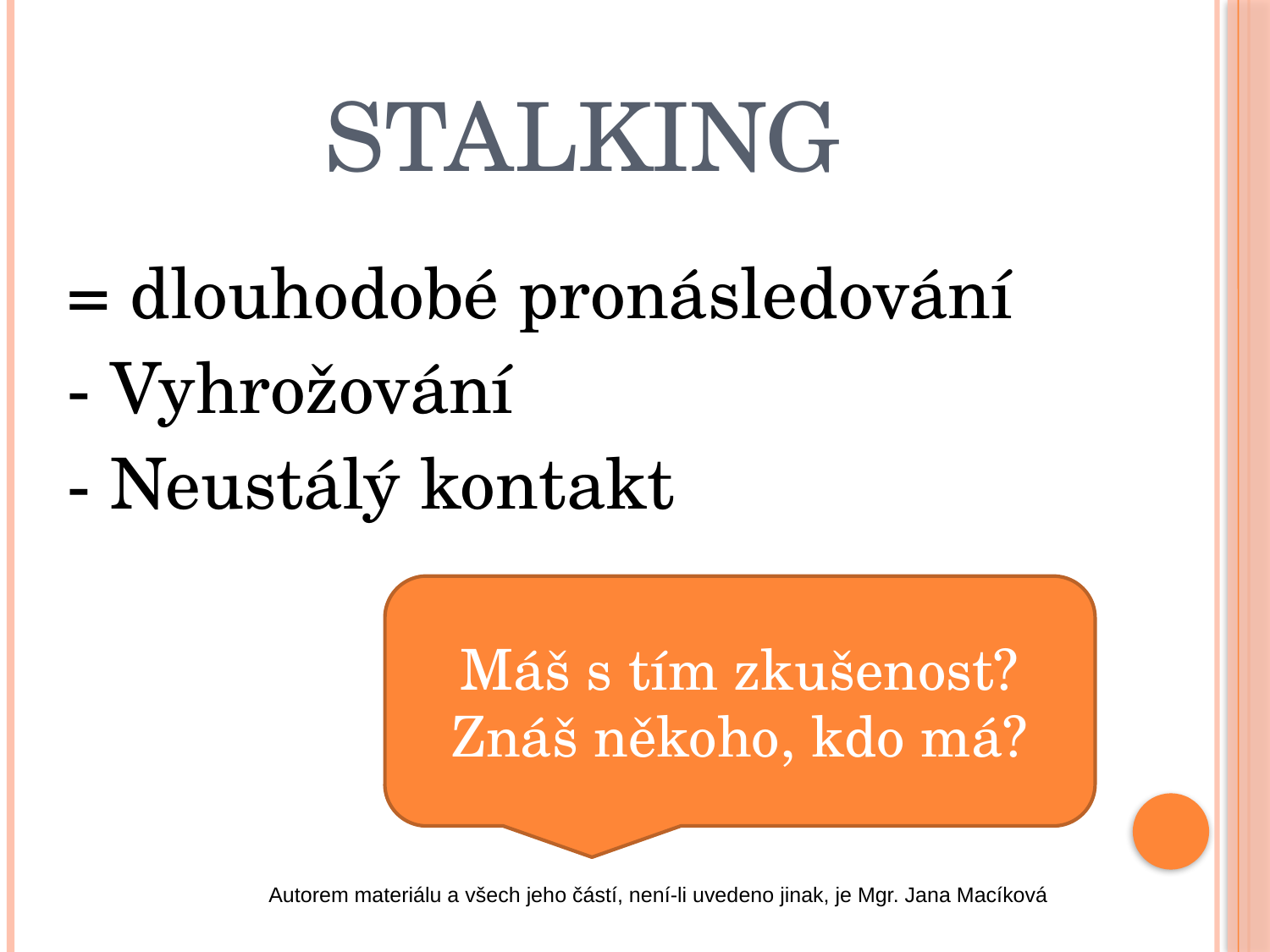

# STALKING

= dlouhodobé pronásledování
- Vyhrožování
- Neustálý kontakt

Máš s tím zkušenost? Znáš někoho, kdo má?
Autorem materiálu a všech jeho částí, není-li uvedeno jinak, je Mgr. Jana Macíková